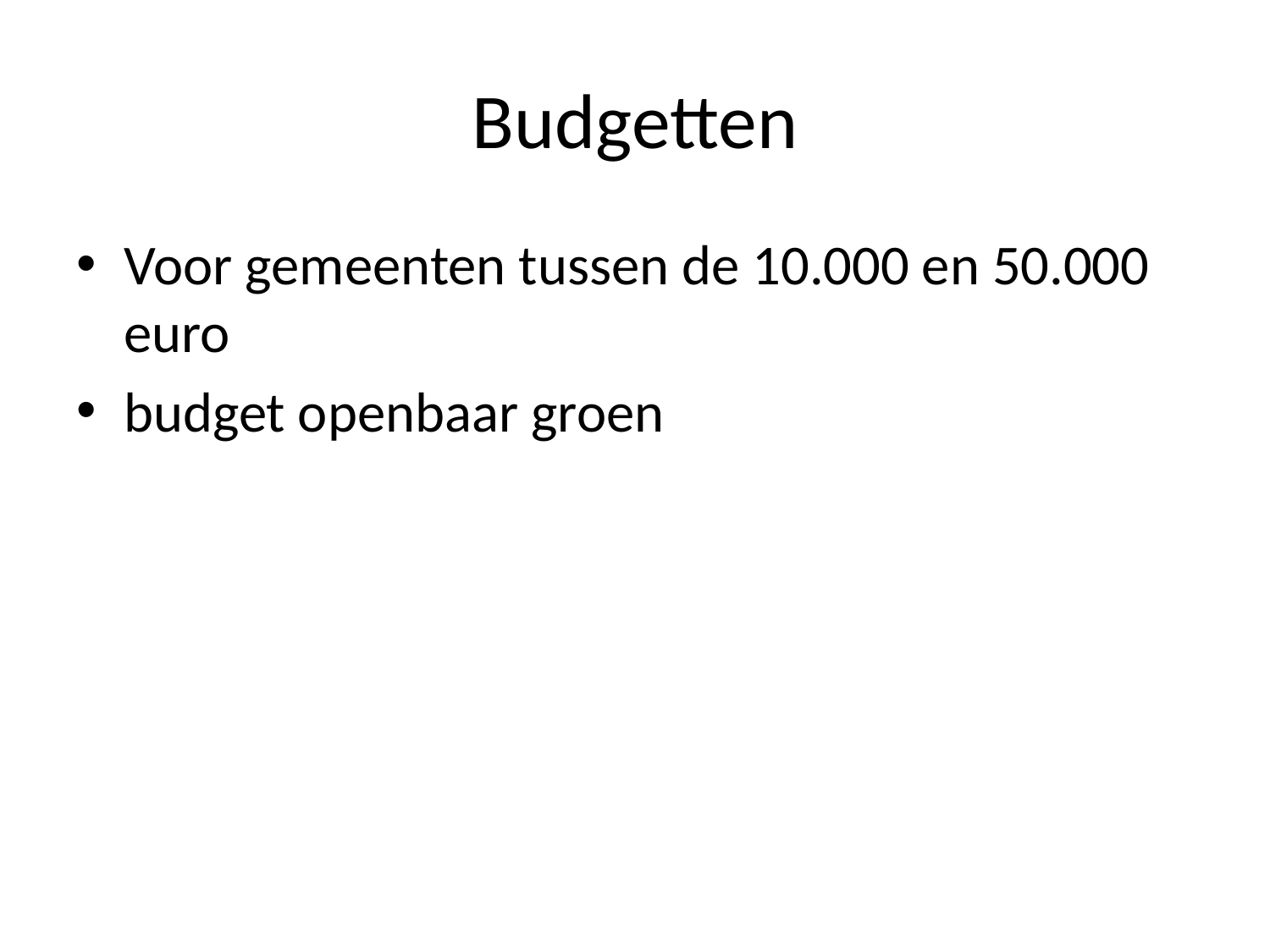

# Budgetten
Voor gemeenten tussen de 10.000 en 50.000 euro
budget openbaar groen